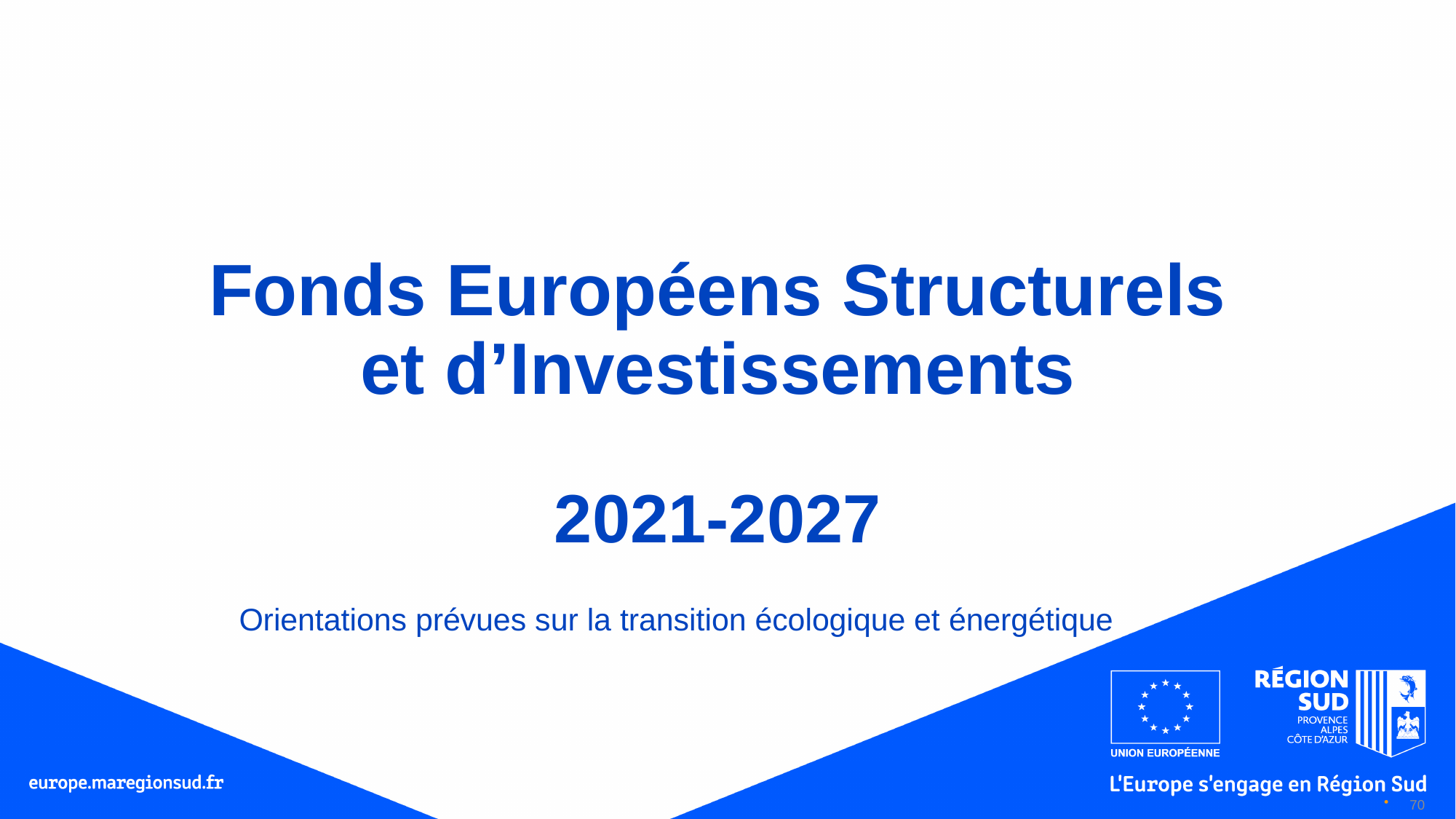

# Fonds Européens Structurels et d’Investissements 2021-2027
Orientations prévues sur la transition écologique et énergétique
70